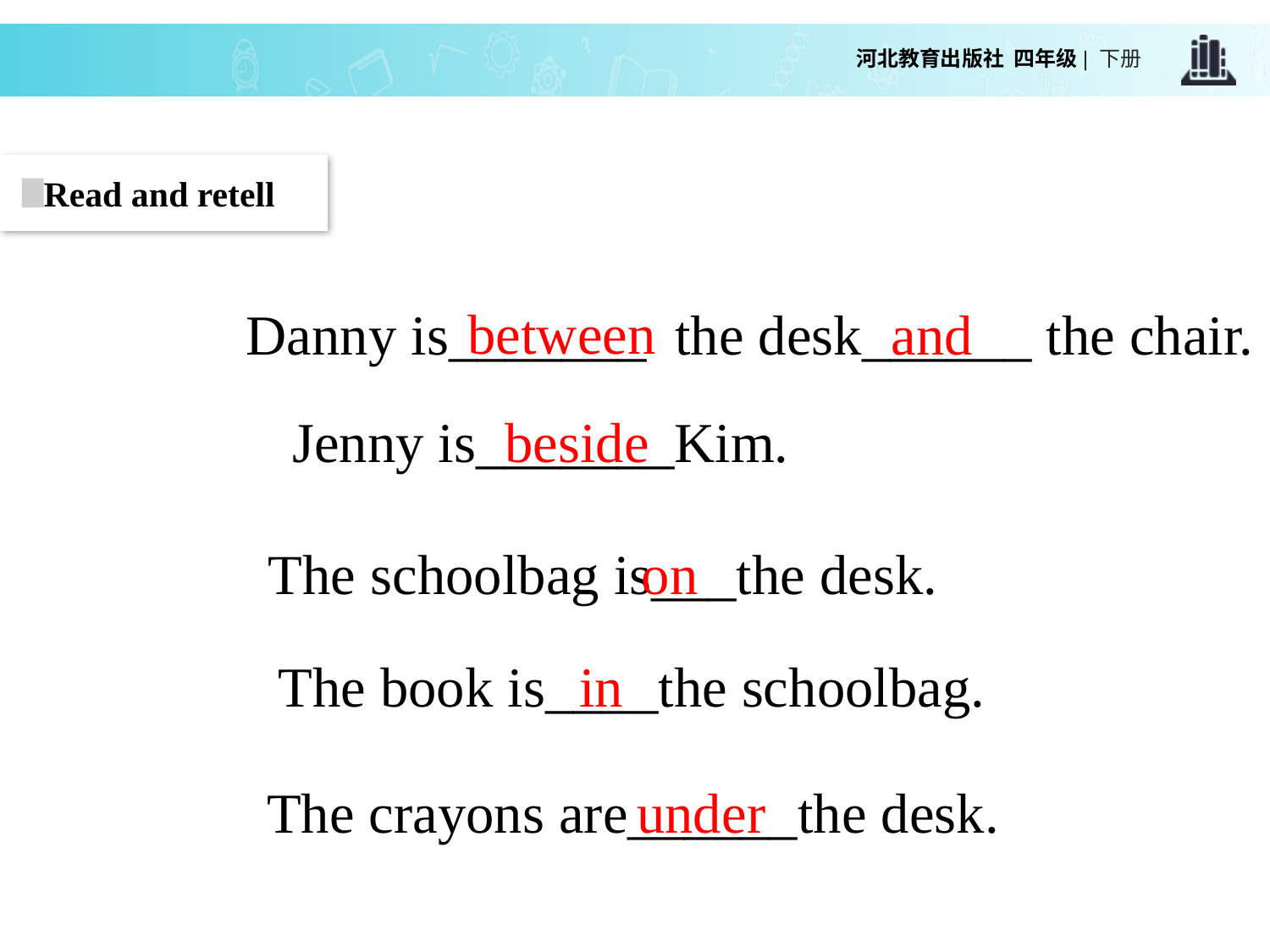

Read and retell

between
Danny is_______  the desk______ the chair.
and
Jenny is_______Kim.
beside
The schoolbag is___the desk.
on
The book is____the schoolbag.
in
The crayons are______the desk.
 under